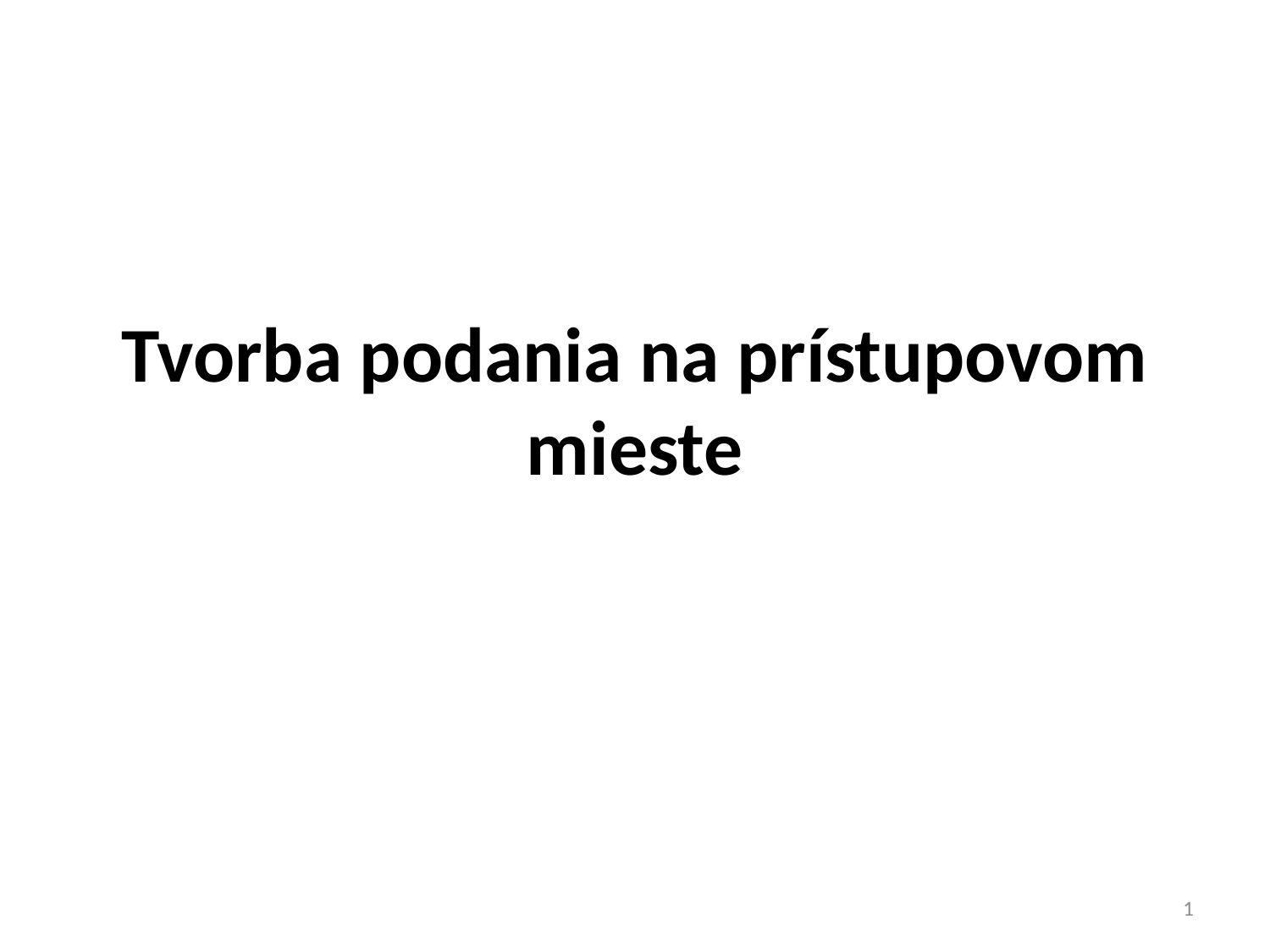

# Tvorba podania na prístupovom mieste

1